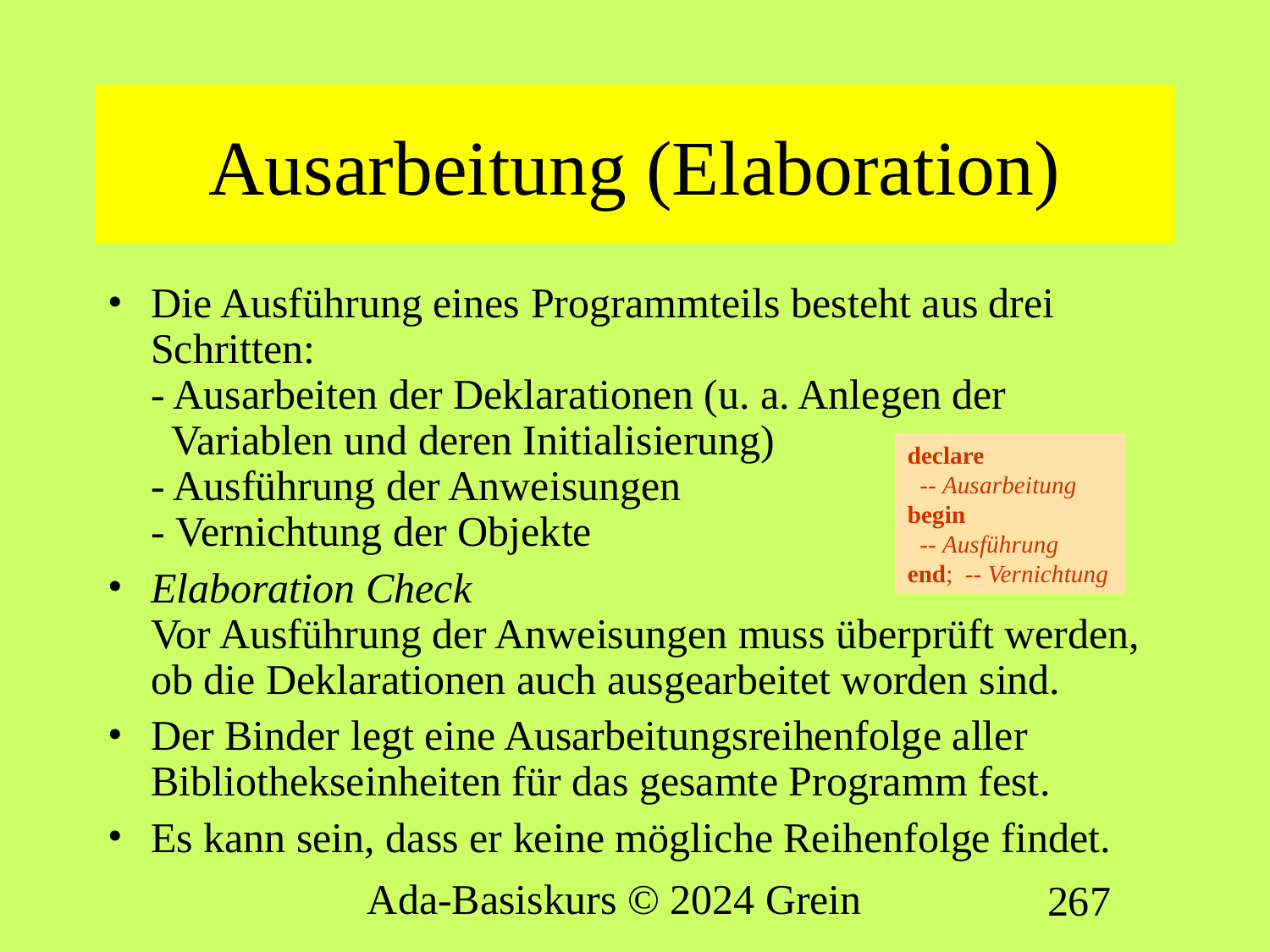

# Ausarbeitung (Elaboration)
Die Ausführung eines Programmteils besteht aus drei Schritten:
- Ausarbeiten der Deklarationen (u. a. Anlegen der
  Variablen und deren Initialisierung)
- Ausführung der Anweisungen
- Vernichtung der Objekte
Elaboration Check
Vor Ausführung der Anweisungen muss überprüft werden, ob die Deklarationen auch ausgearbeitet worden sind.
Der Binder legt eine Ausarbeitungsreihenfolge aller Bibliothekseinheiten für das gesamte Programm fest.
Es kann sein, dass er keine mögliche Reihenfolge findet.
declare
  -- Ausarbeitung
begin
  -- Ausführung
end;  -- Vernichtung
Ada-Basiskurs © 2024 Grein
267